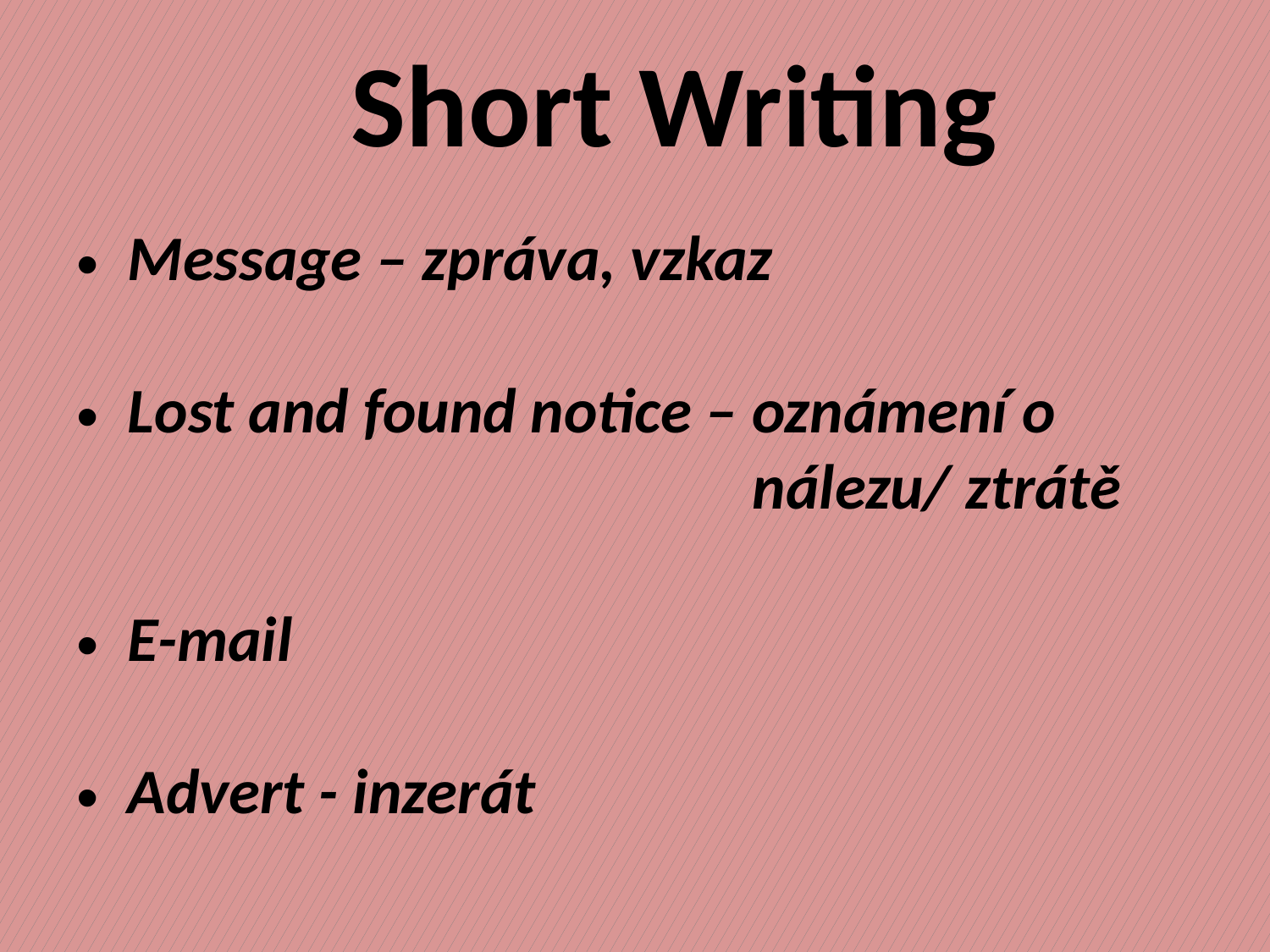

# Short Writing
Message – zpráva, vzkaz

Lost and found notice – oznámení o
                                               nálezu/ ztrátě

E-mail

Advert - inzerát